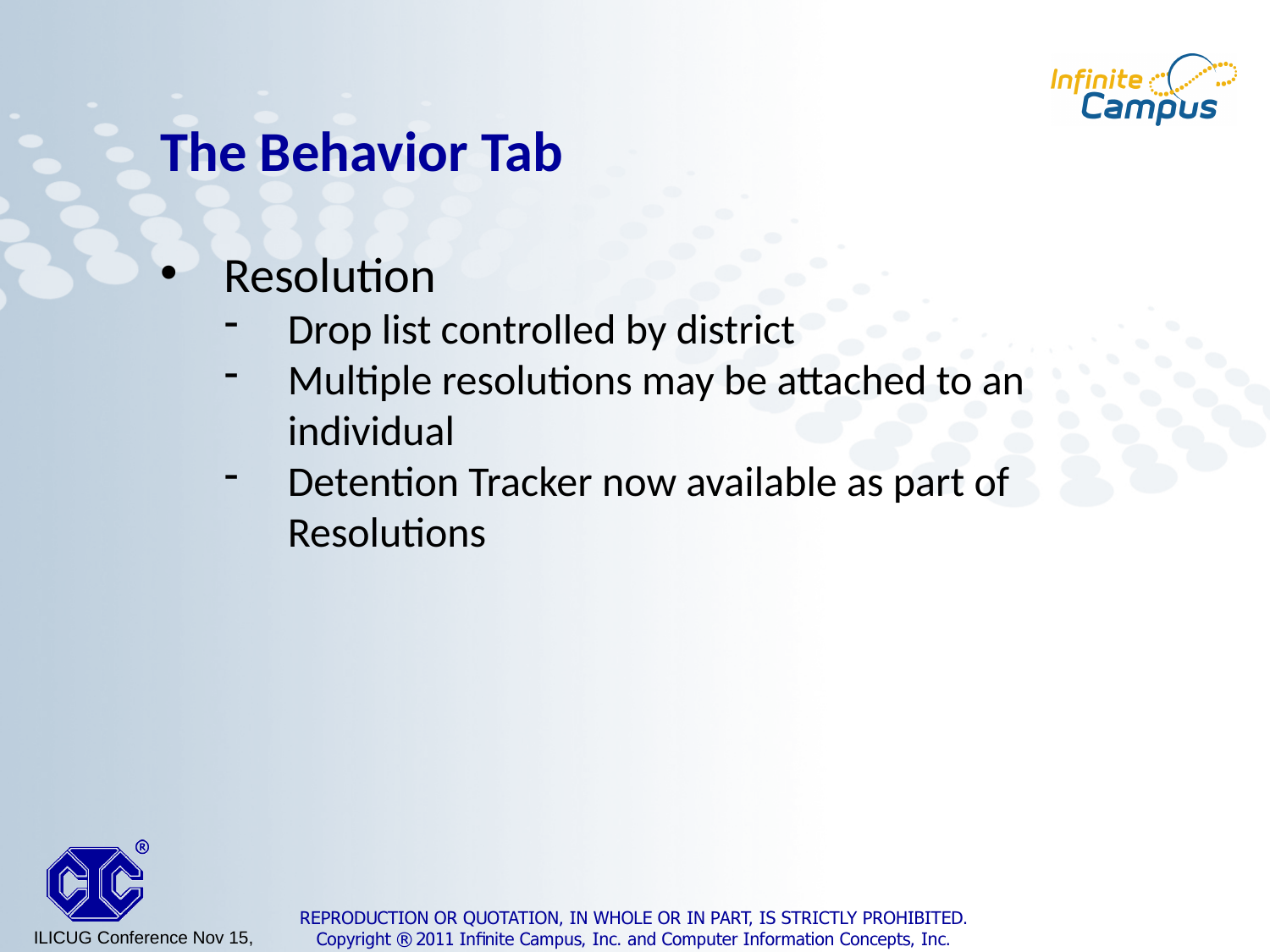

The Behavior Tab

Resolution
Drop list controlled by district
Multiple resolutions may be attached to an individual
Detention Tracker now available as part of Resolutions

ILICUG Conference Nov 15, 2011